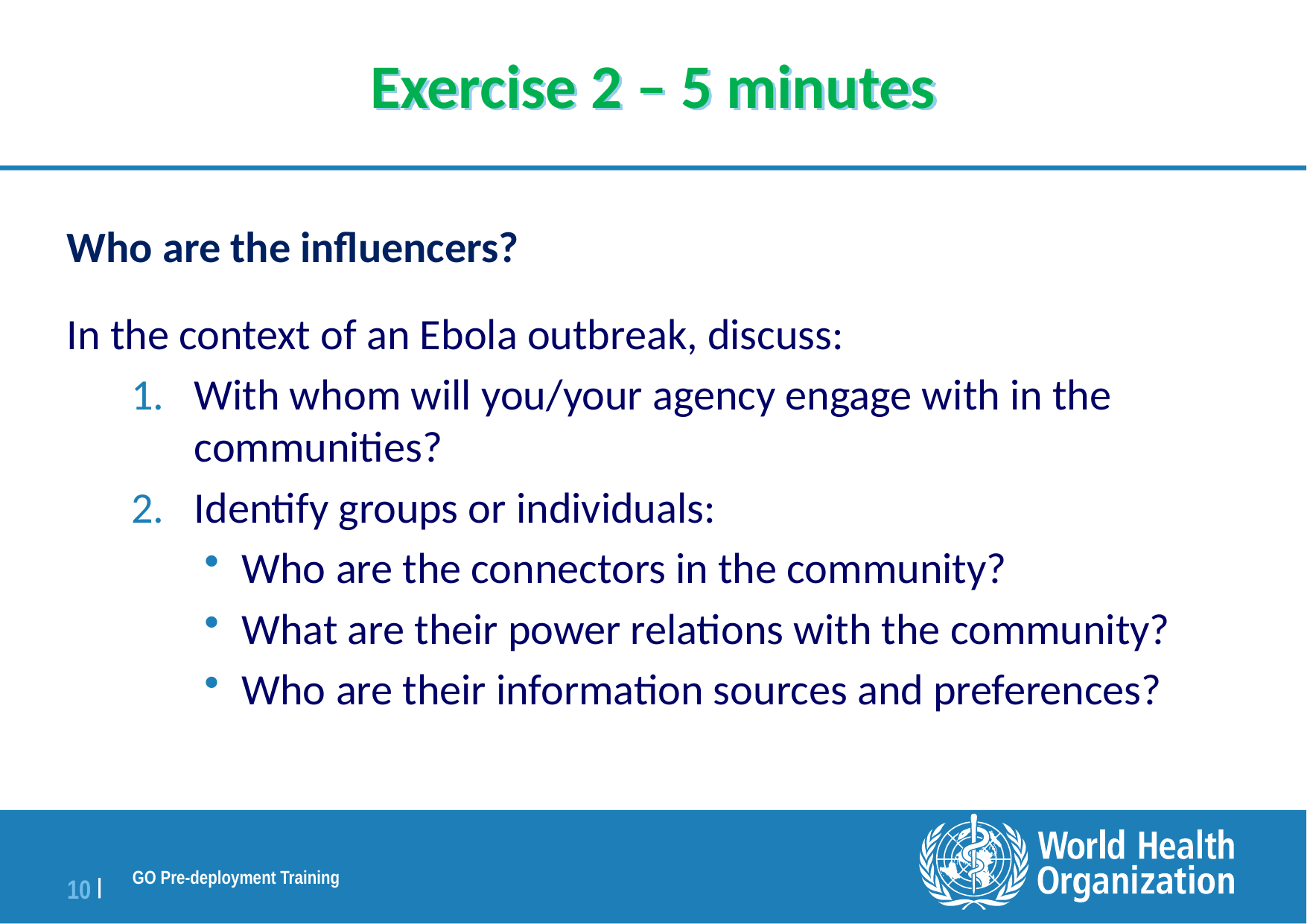

# Exercise 2 – 5 minutes
Who are the influencers?
In the context of an Ebola outbreak, discuss:
With whom will you/your agency engage with in the communities?
Identify groups or individuals:
Who are the connectors in the community?
What are their power relations with the community?
Who are their information sources and preferences?